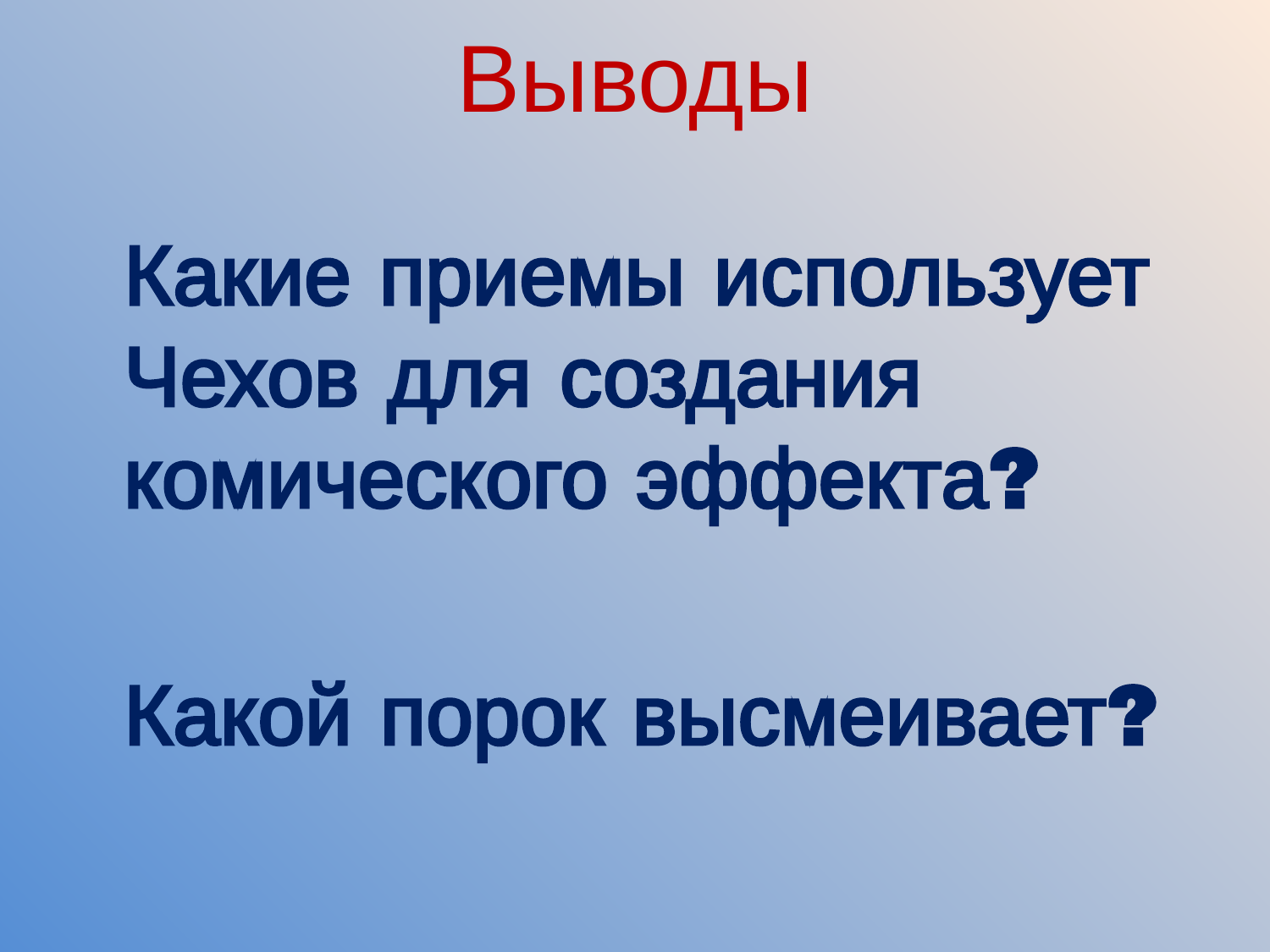

# Выводы

	Какие приемы использует Чехов для создания комического эффекта?

	Какой порок высмеивает?